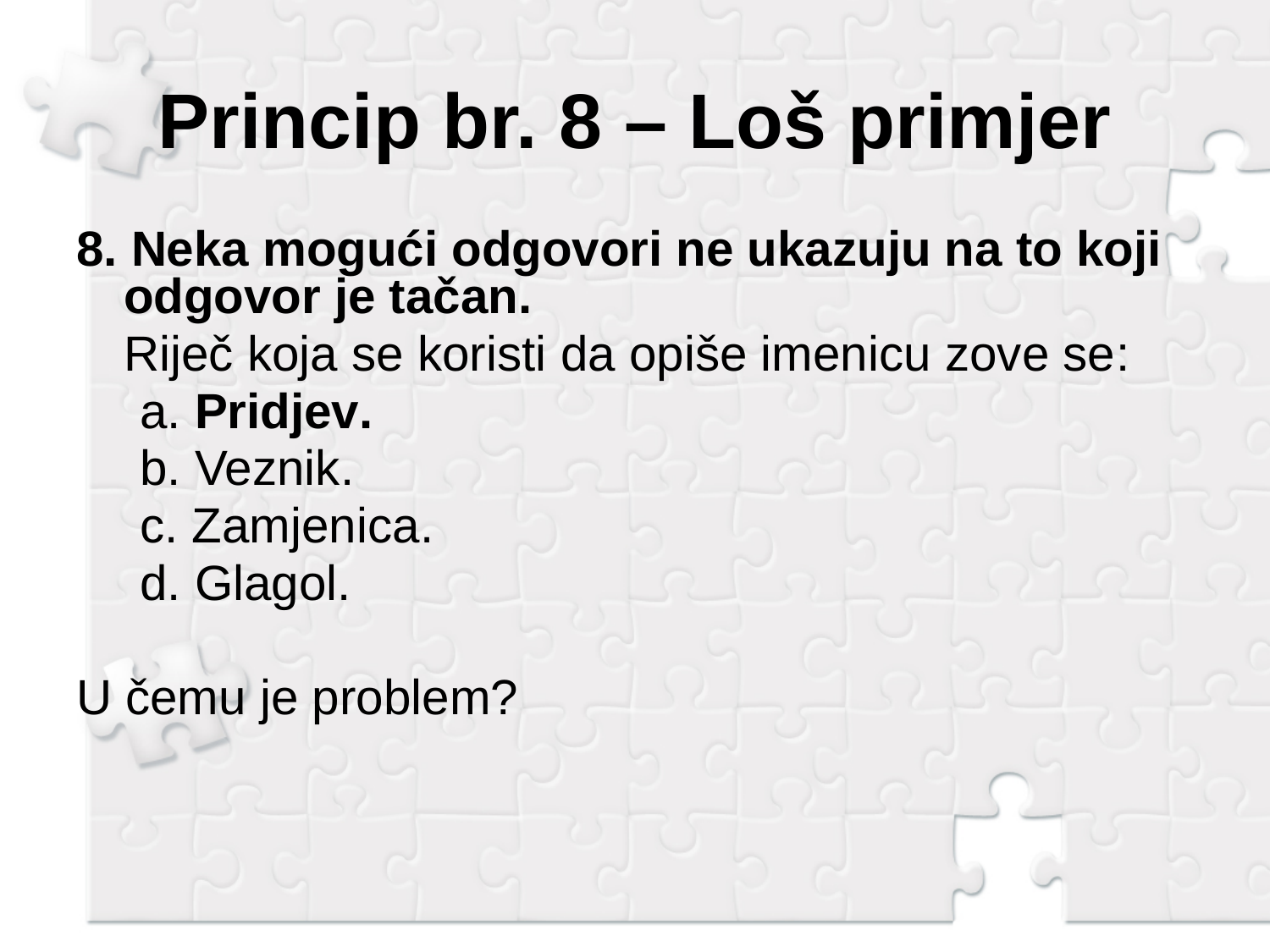

# Princip br. 8 – Loš primjer
8. Neka mogući odgovori ne ukazuju na to koji odgovor je tačan.
	Riječ koja se koristi da opiše imenicu zove se:
a. Pridjev.
b. Veznik.
c. Zamjenica.
d. Glagol.

U čemu je problem?